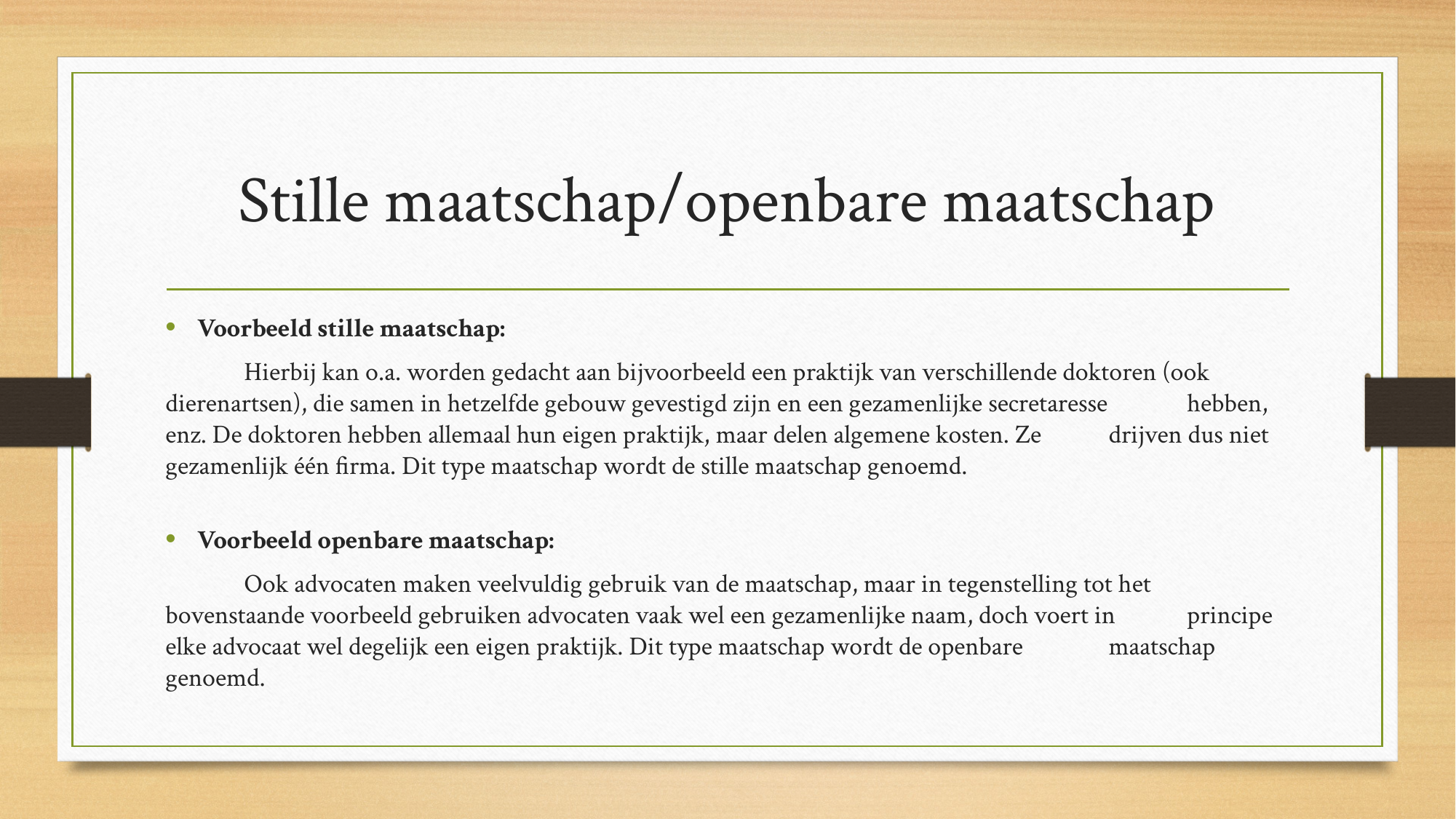

# Stille maatschap/openbare maatschap
Voorbeeld stille maatschap:
	Hierbij kan o.a. worden gedacht aan bijvoorbeeld een praktijk van verschillende doktoren (ook 	dierenartsen), die samen in hetzelfde gebouw gevestigd zijn en een gezamenlijke secretaresse 	hebben, enz. De doktoren hebben allemaal hun eigen praktijk, maar delen algemene kosten. Ze 	drijven dus niet gezamenlijk één firma. Dit type maatschap wordt de stille maatschap genoemd.
Voorbeeld openbare maatschap:
	Ook advocaten maken veelvuldig gebruik van de maatschap, maar in tegenstelling tot het 	bovenstaande voorbeeld gebruiken advocaten vaak wel een gezamenlijke naam, doch voert in 	principe elke advocaat wel degelijk een eigen praktijk. Dit type maatschap wordt de openbare 	maatschap genoemd.